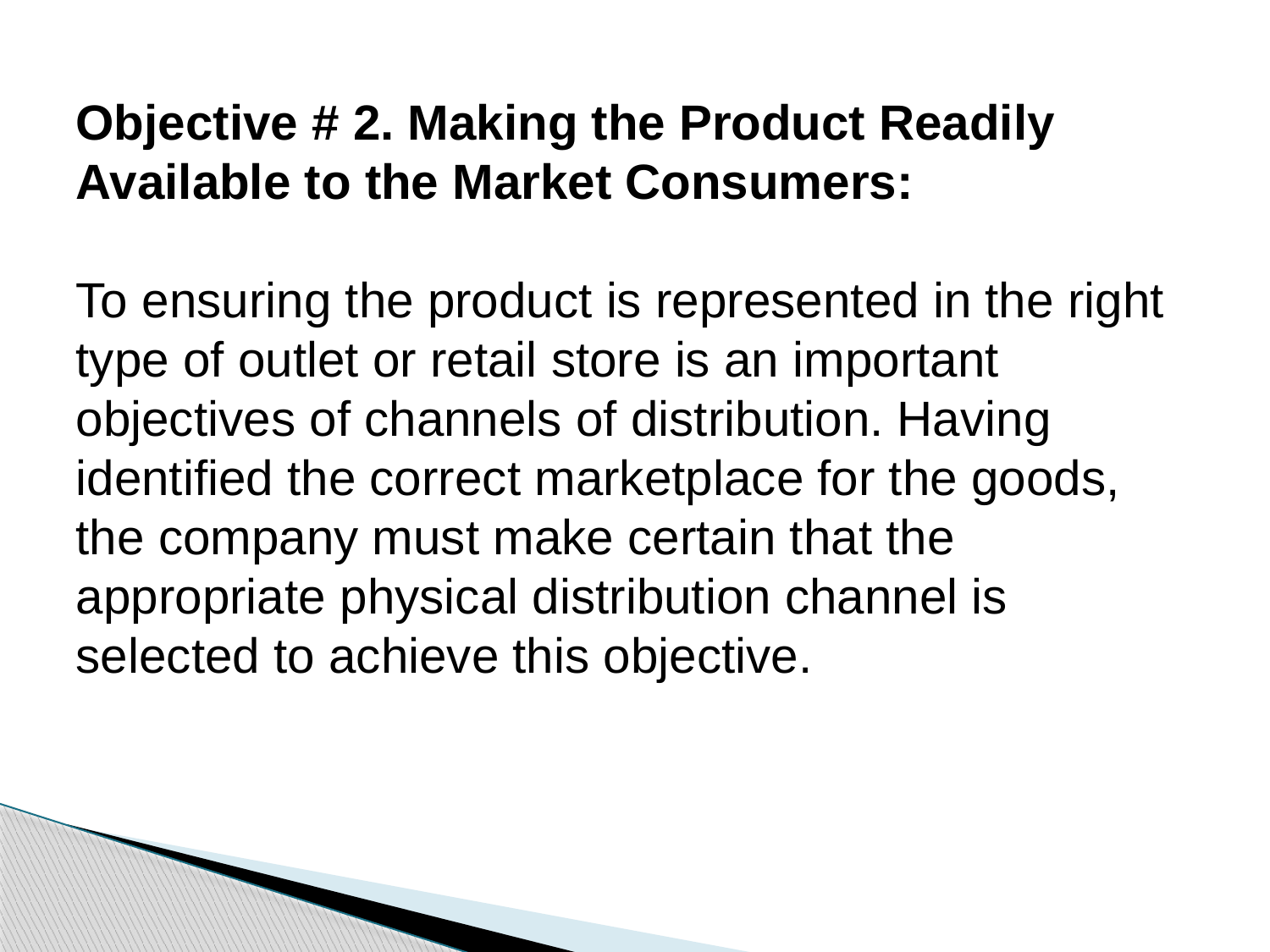

Objective # 2. Making the Product Readily Available to the Market Consumers:

To ensuring the product is represented in the right type of outlet or retail store is an important objectives of channels of distribution. Having identified the correct marketplace for the goods, the company must make certain that the appropriate physical distribution channel is selected to achieve this objective.